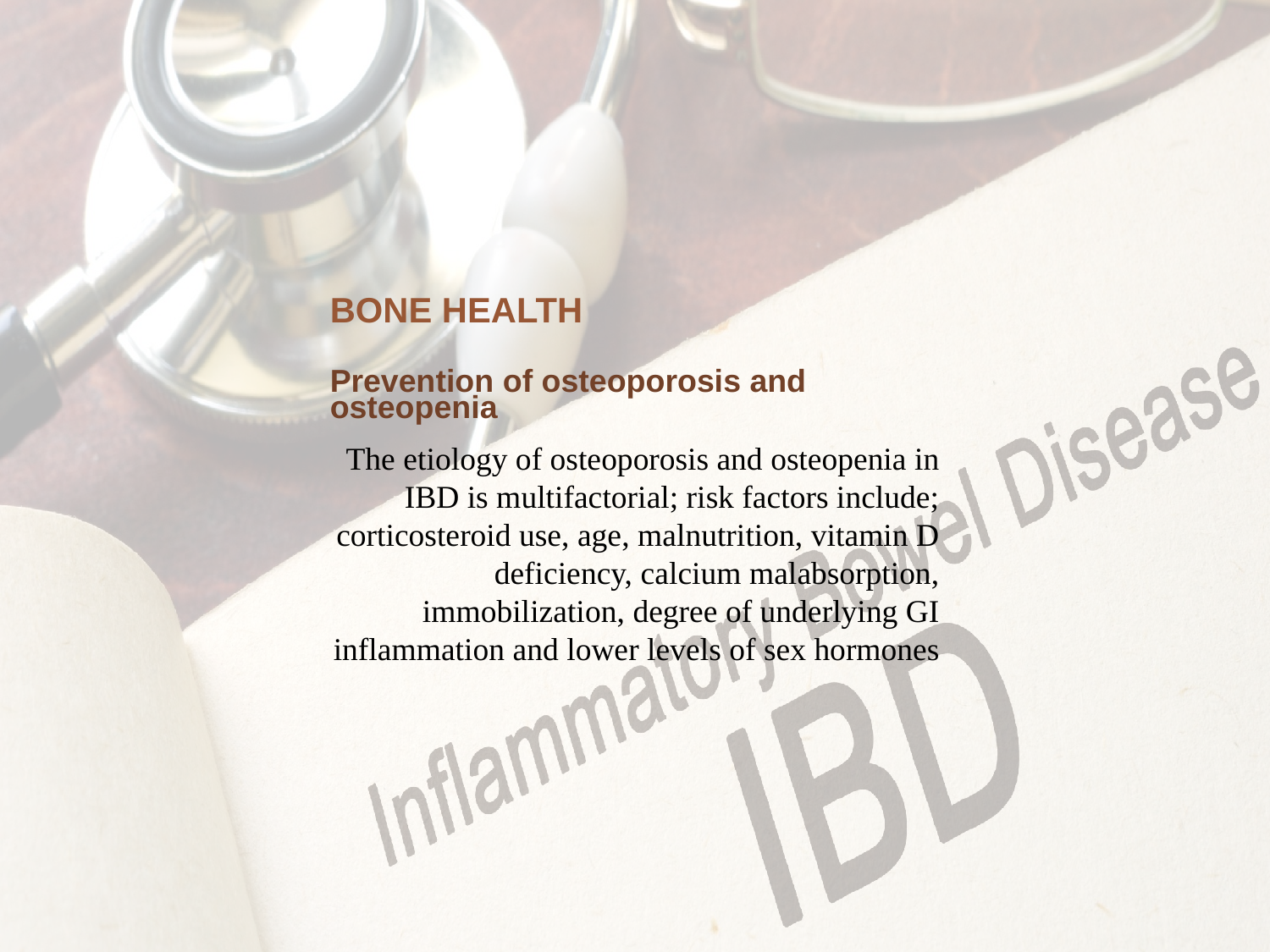

BONE HEALTH
Prevention of osteoporosis and osteopenia
The etiology of osteoporosis and osteopenia in IBD is multifactorial; risk factors include; corticosteroid use, age, malnutrition, vitamin D deficiency, calcium malabsorption, immobilization, degree of underlying GI inflammation and lower levels of sex hormones